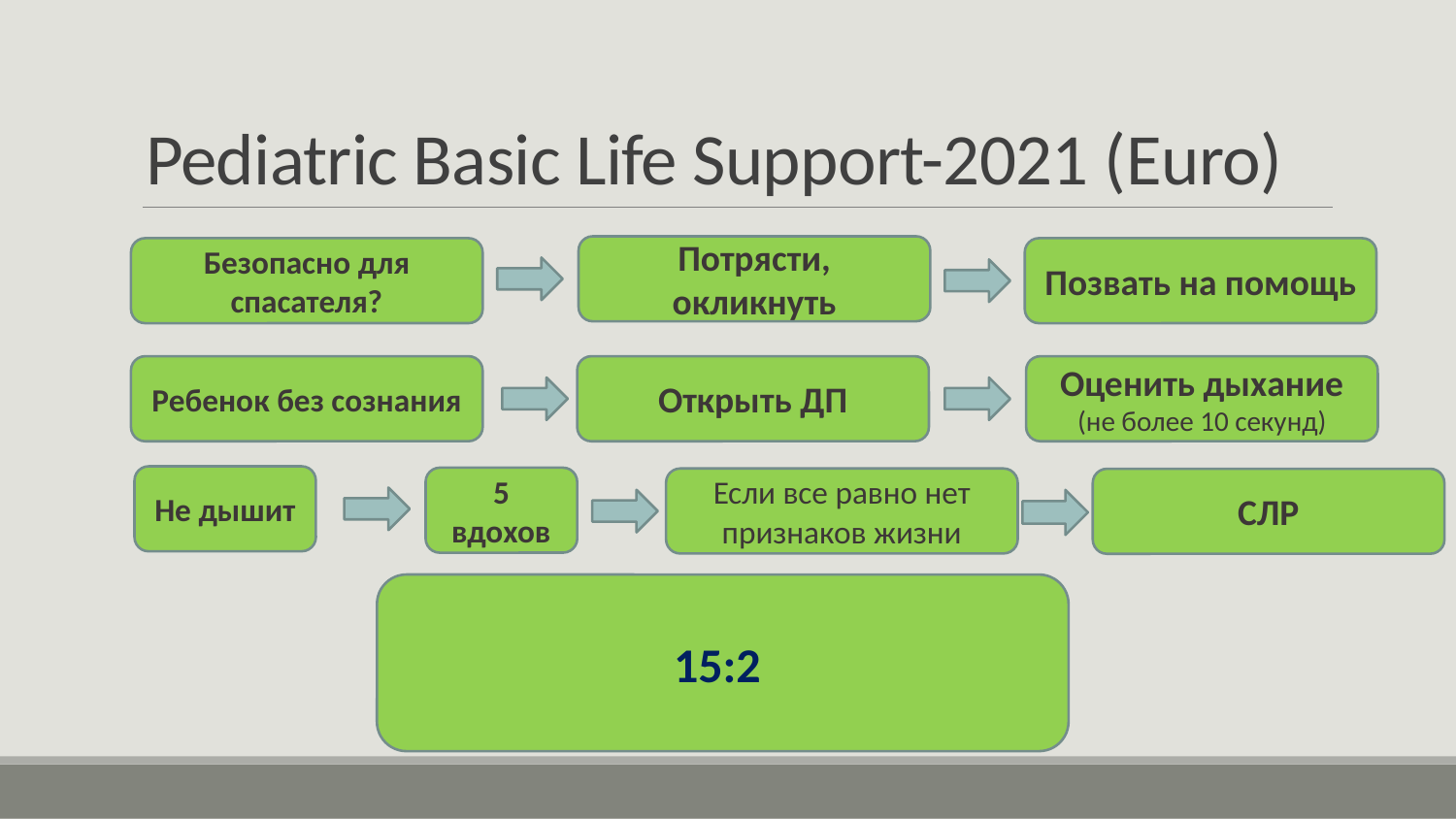

# Pediatric Basic Life Support-2021 (Euro)
Потрясти, окликнуть
Безопасно для спасателя?
Позвать на помощь

Ребенок без сознания
Открыть ДП
Оценить дыхание (не более 10 секунд)

Не дышит
5 вдохов
Если все равно нет признаков жизни
СЛР

15:2